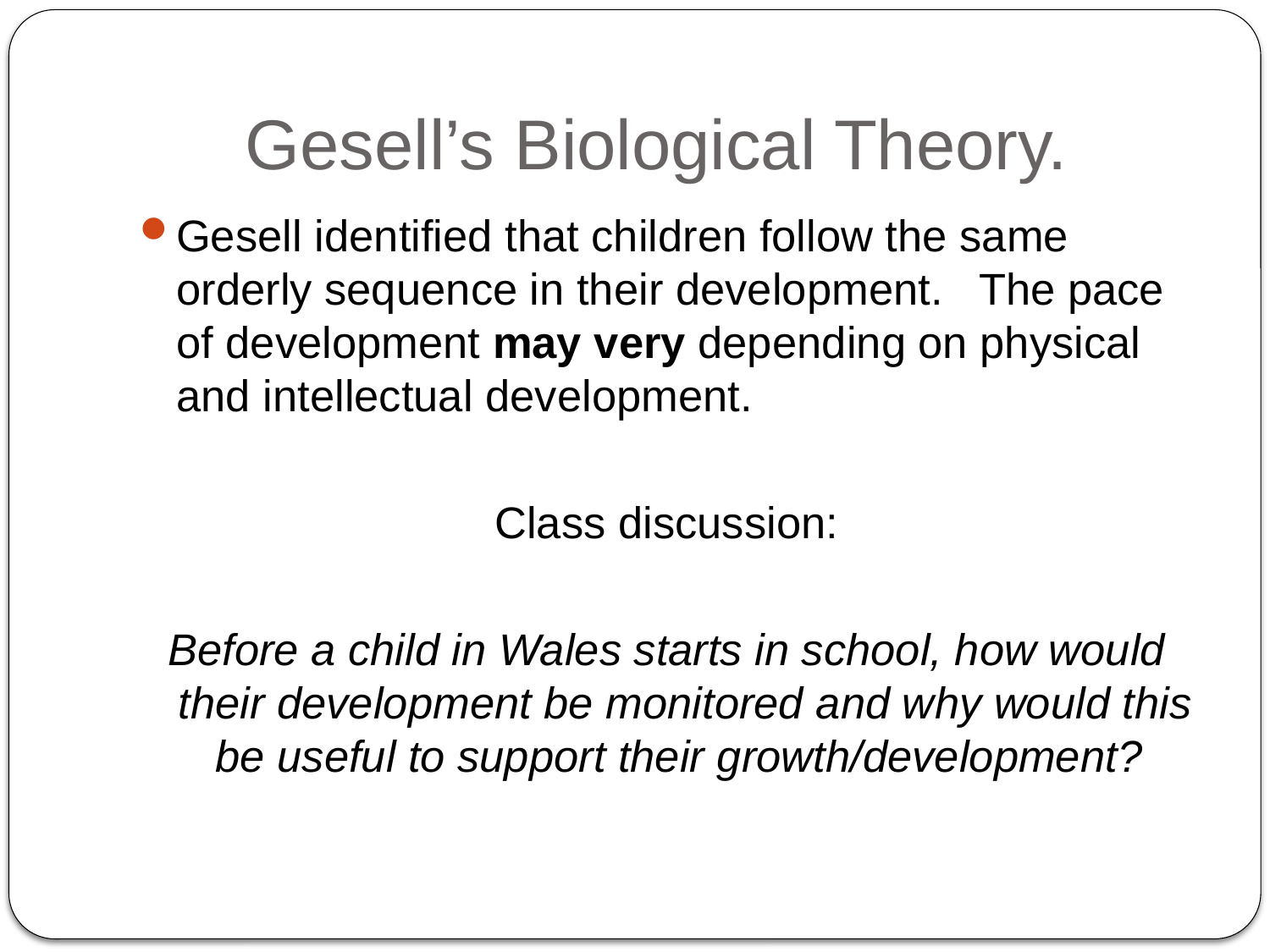

# Gesell’s Biological Theory.
Gesell identified that children follow the same orderly sequence in their development.   The pace of development may very depending on physical and intellectual development.

Class discussion:

Before a child in Wales starts in school, how would their development be monitored and why would this be useful to support their growth/development?